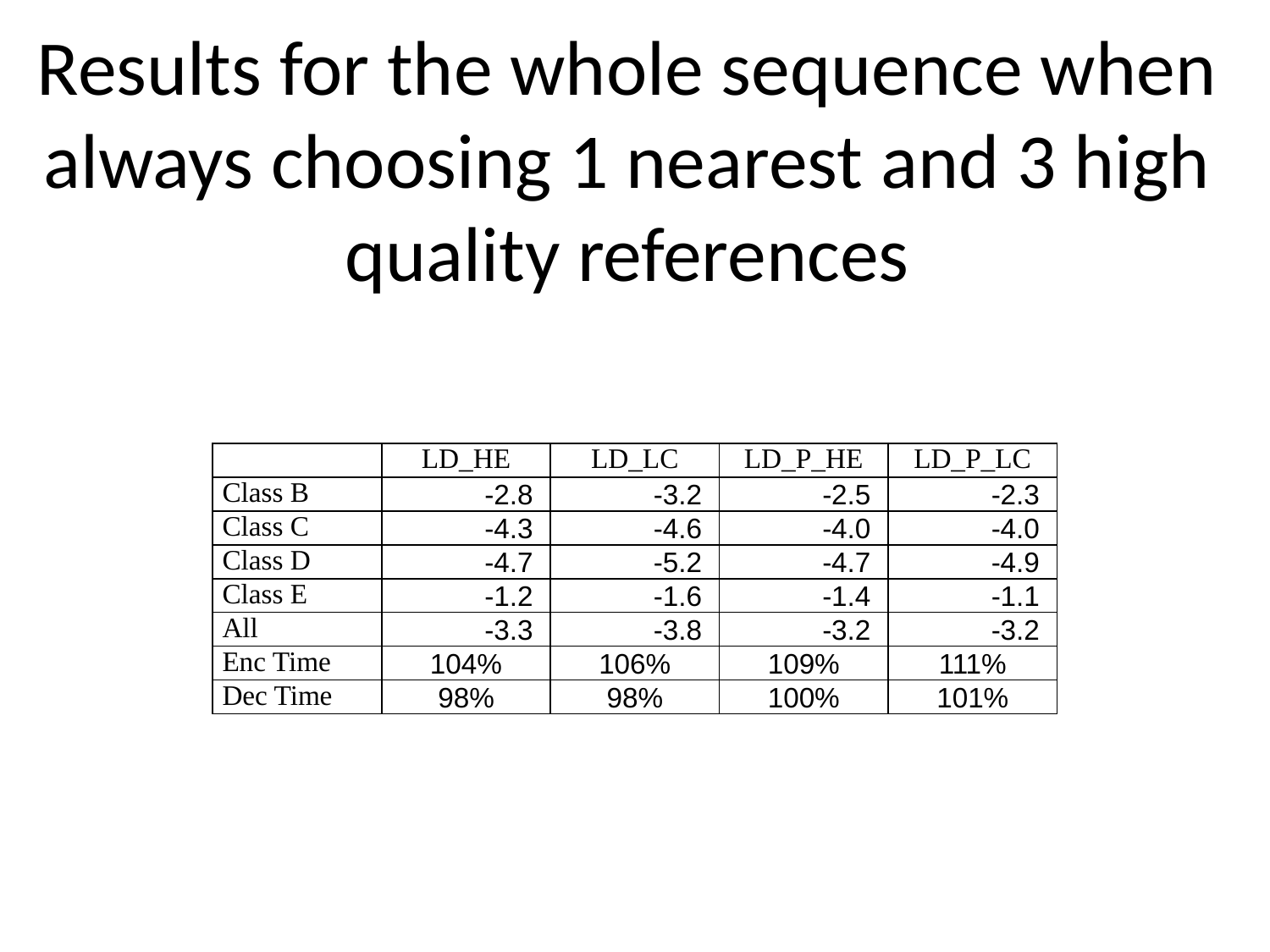

# Results for the whole sequence when always choosing 1 nearest and 3 high quality references
|  | LD\_HE | LD\_LC | LD\_P\_HE | LD\_P\_LC |
| --- | --- | --- | --- | --- |
| Class B | -2.8 | -3.2 | -2.5 | -2.3 |
| Class C | -4.3 | -4.6 | -4.0 | -4.0 |
| Class D | -4.7 | -5.2 | -4.7 | -4.9 |
| Class E | -1.2 | -1.6 | -1.4 | -1.1 |
| All | -3.3 | -3.8 | -3.2 | -3.2 |
| Enc Time | 104% | 106% | 109% | 111% |
| Dec Time | 98% | 98% | 100% | 101% |